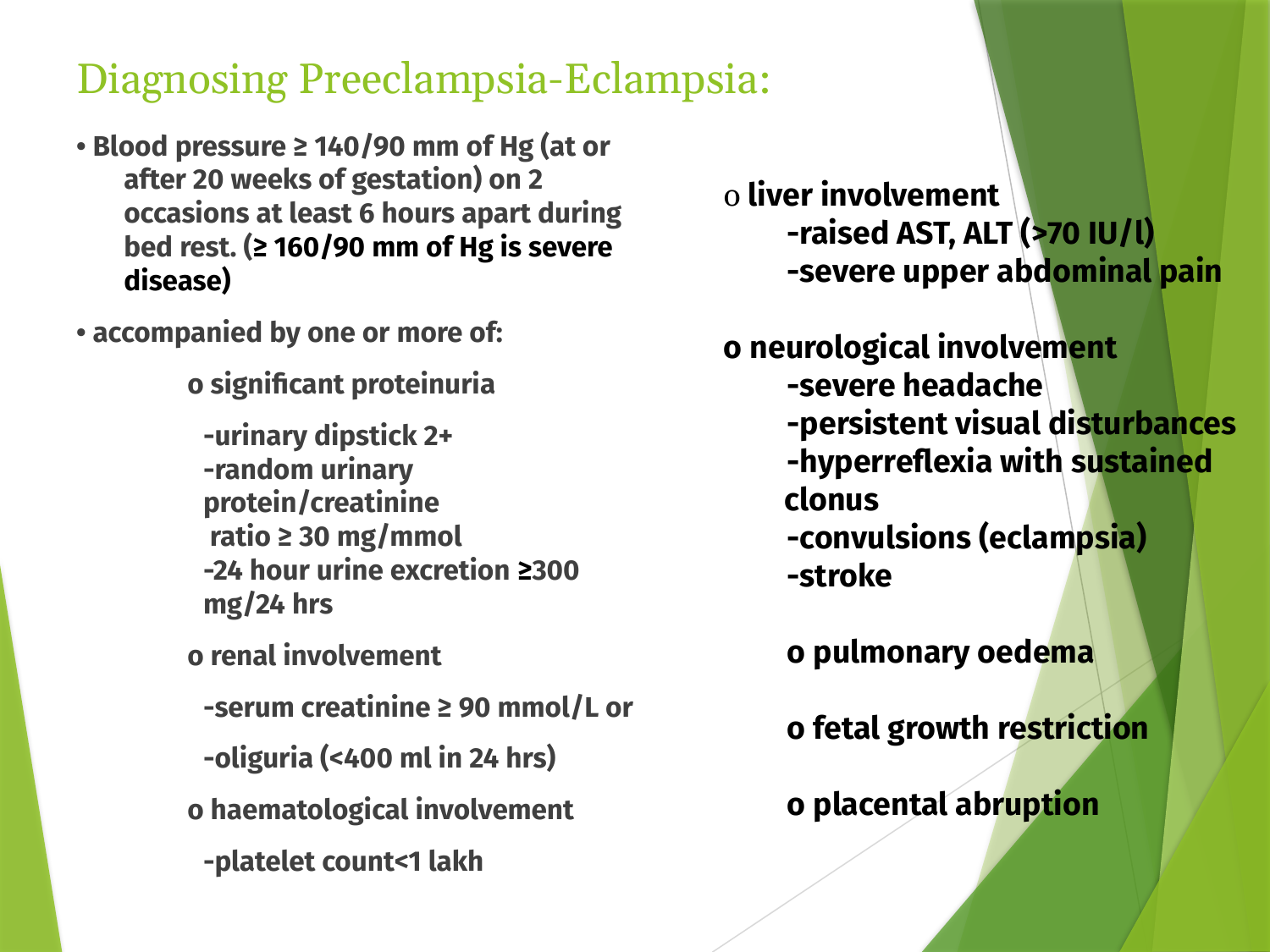

# Diagnosing Preeclampsia-Eclampsia:
• Blood pressure ≥ 140/90 mm of Hg (at or after 20 weeks of gestation) on 2 occasions at least 6 hours apart during bed rest. (≥ 160/90 mm of Hg is severe disease)
• accompanied by one or more of:
o significant proteinuria
-urinary dipstick 2+
-random urinary protein/creatinine
 ratio ≥ 30 mg/mmol
-24 hour urine excretion ≥300 mg/24 hrs
o renal involvement
-serum creatinine ≥ 90 mmol/L or
-oliguria (<400 ml in 24 hrs)
o haematological involvement
-platelet count<1 lakh

o liver involvement
-raised AST, ALT (>70 IU/l)
-severe upper abdominal pain

o neurological involvement
-severe headache
-persistent visual disturbances
-hyperreflexia with sustained
        clonus
-convulsions (eclampsia)
-stroke

o pulmonary oedema

o fetal growth restriction

o placental abruption